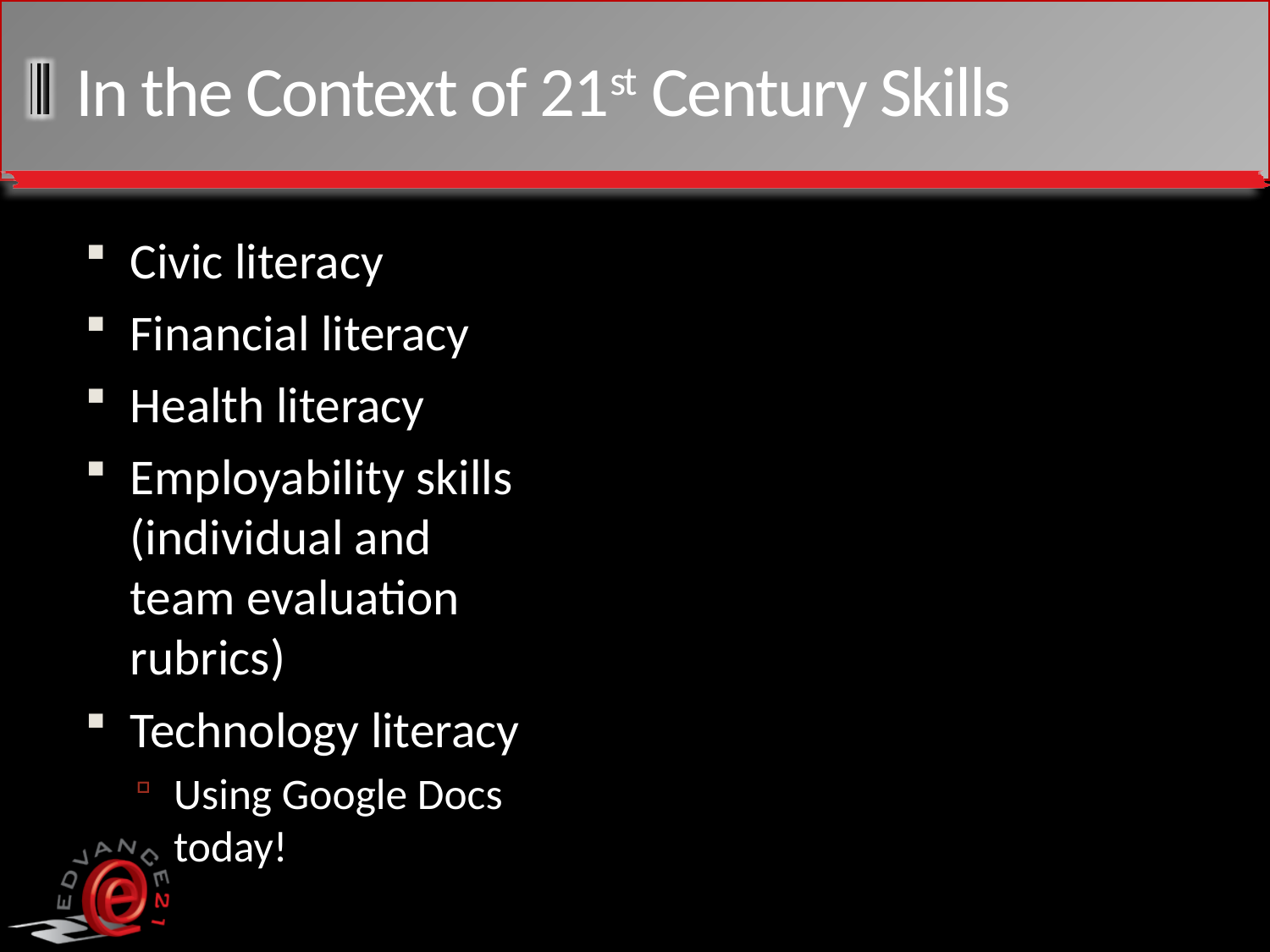

# In the Context of 21st Century Skills
Civic literacy
Financial literacy
Health literacy
Employability skills (individual and team evaluation rubrics)
Technology literacy
Using Google Docs today!